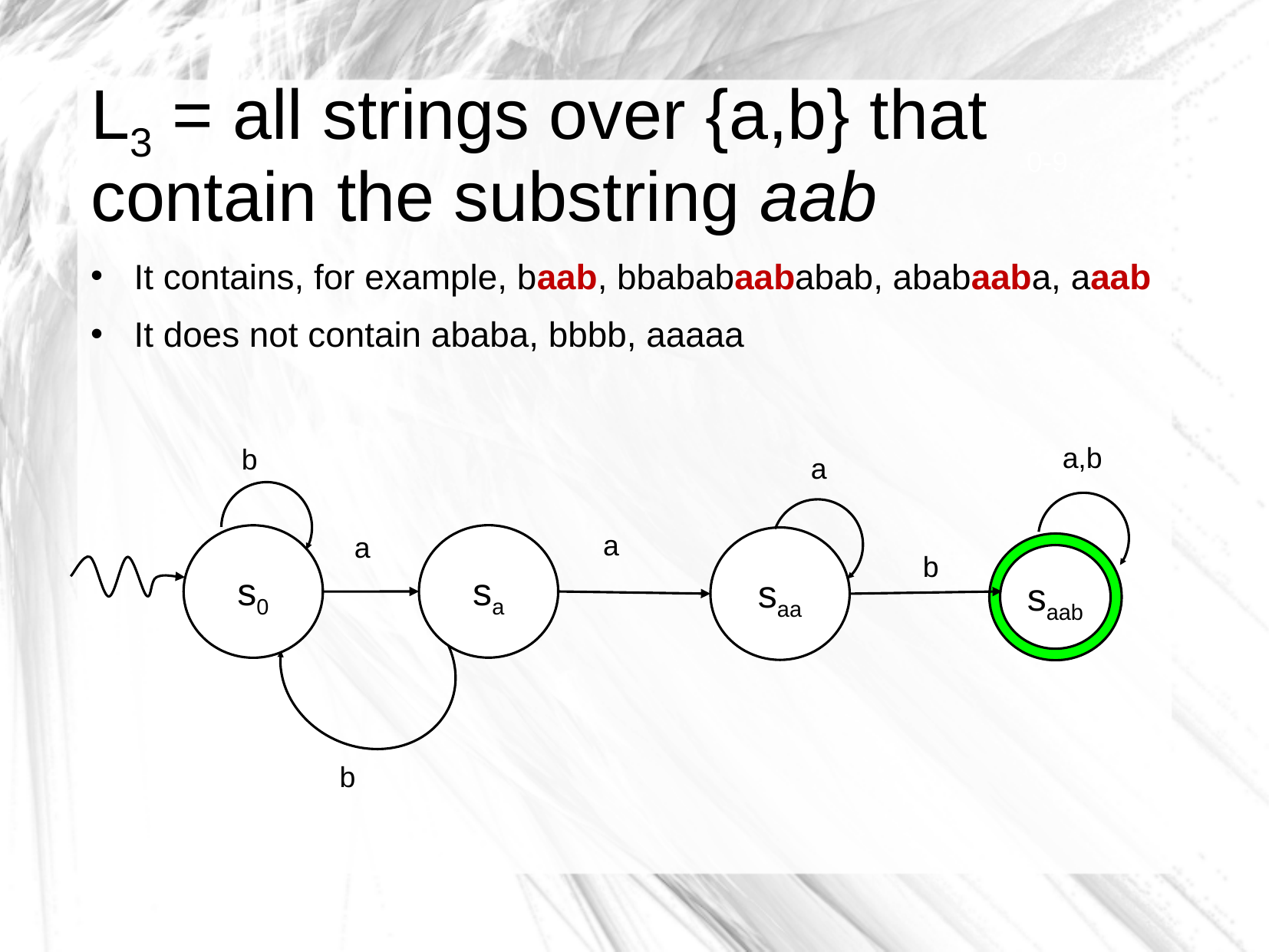

# L3 = all strings over {a,b} that contain the substring aab
0-9
It contains, for example, baab, bbababaababab, ababaaba, aaab
It does not contain ababa, bbbb, aaaaa
a,b
b
a

a
a
sa
s0
saa
saab

b
s0

b